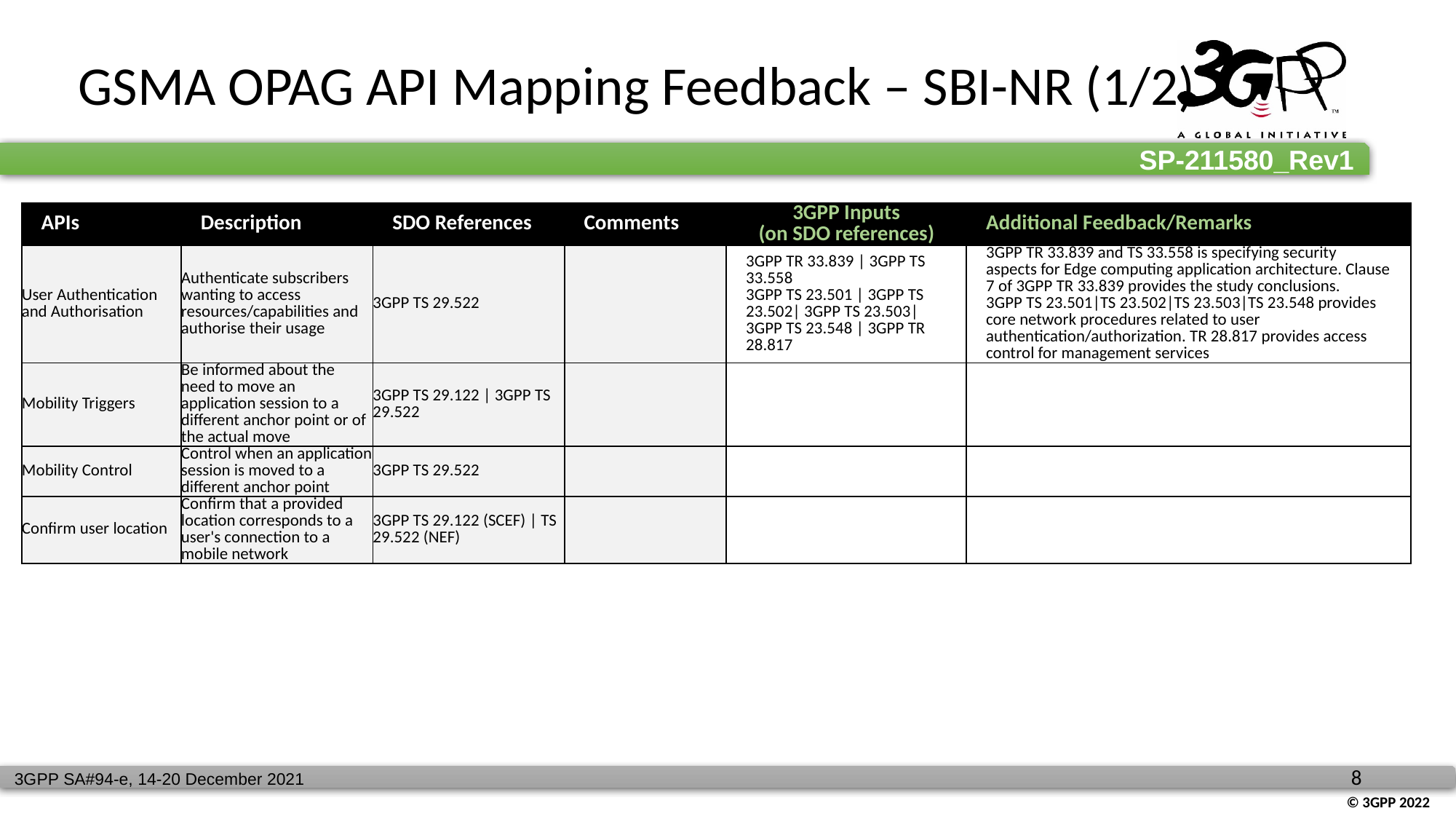

GSMA OPAG API Mapping Feedback – SBI-NR (1/2)
| APIs | Description | SDO References | Comments | 3GPP Inputs (on SDO references) | Additional Feedback/Remarks |
| --- | --- | --- | --- | --- | --- |
| User Authentication and Authorisation | Authenticate subscribers wanting to access resources/capabilities and authorise their usage | 3GPP TS 29.522 |  | 3GPP TR 33.839 | 3GPP TS 33.558 3GPP TS 23.501 | 3GPP TS 23.502| 3GPP TS 23.503| 3GPP TS 23.548 | 3GPP TR 28.817 | 3GPP TR 33.839 and TS 33.558 is specifying security aspects for Edge computing application architecture. Clause 7 of 3GPP TR 33.839 provides the study conclusions. 3GPP TS 23.501|TS 23.502|TS 23.503|TS 23.548 provides core network procedures related to user authentication/authorization. TR 28.817 provides access control for management services |
| Mobility Triggers | Be informed about the need to move an application session to a different anchor point or of the actual move | 3GPP TS 29.122 | 3GPP TS 29.522 |  |  |  |
| Mobility Control | Control when an application session is moved to a different anchor point | 3GPP TS 29.522 |  |  |  |
| Confirm user location | Confirm that a provided location corresponds to a user's connection to a mobile network | 3GPP TS 29.122 (SCEF) | TS 29.522 (NEF) |  |  |  |